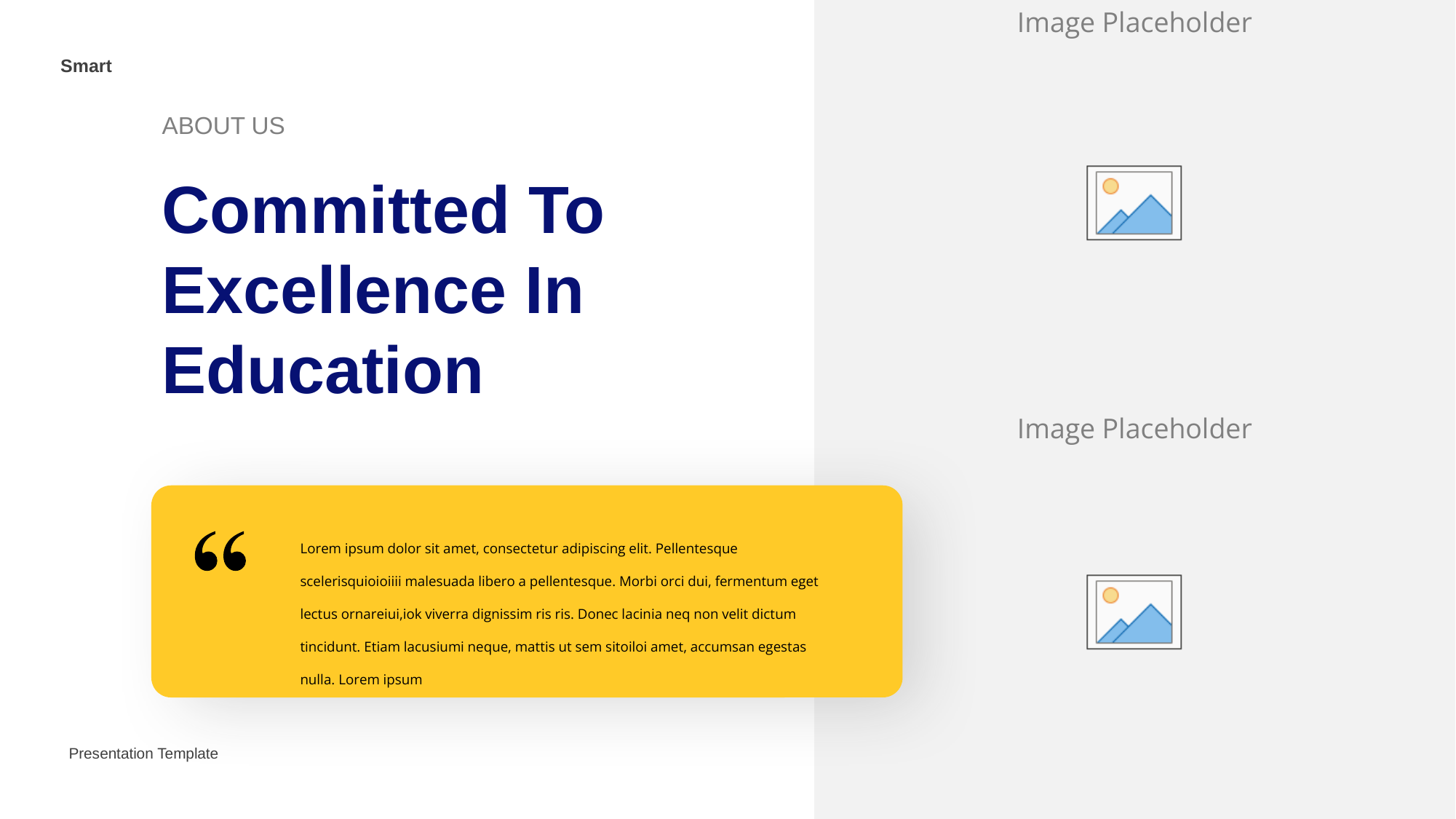

Smart
ABOUT US
Committed To Excellence In Education

Lorem ipsum dolor sit amet, consectetur adipiscing elit. Pellentesque scelerisquioioiiii malesuada libero a pellentesque. Morbi orci dui, fermentum eget lectus ornareiui,iok viverra dignissim ris ris. Donec lacinia neq non velit dictum tincidunt. Etiam lacusiumi neque, mattis ut sem sitoiloi amet, accumsan egestas nulla. Lorem ipsum

Presentation Template